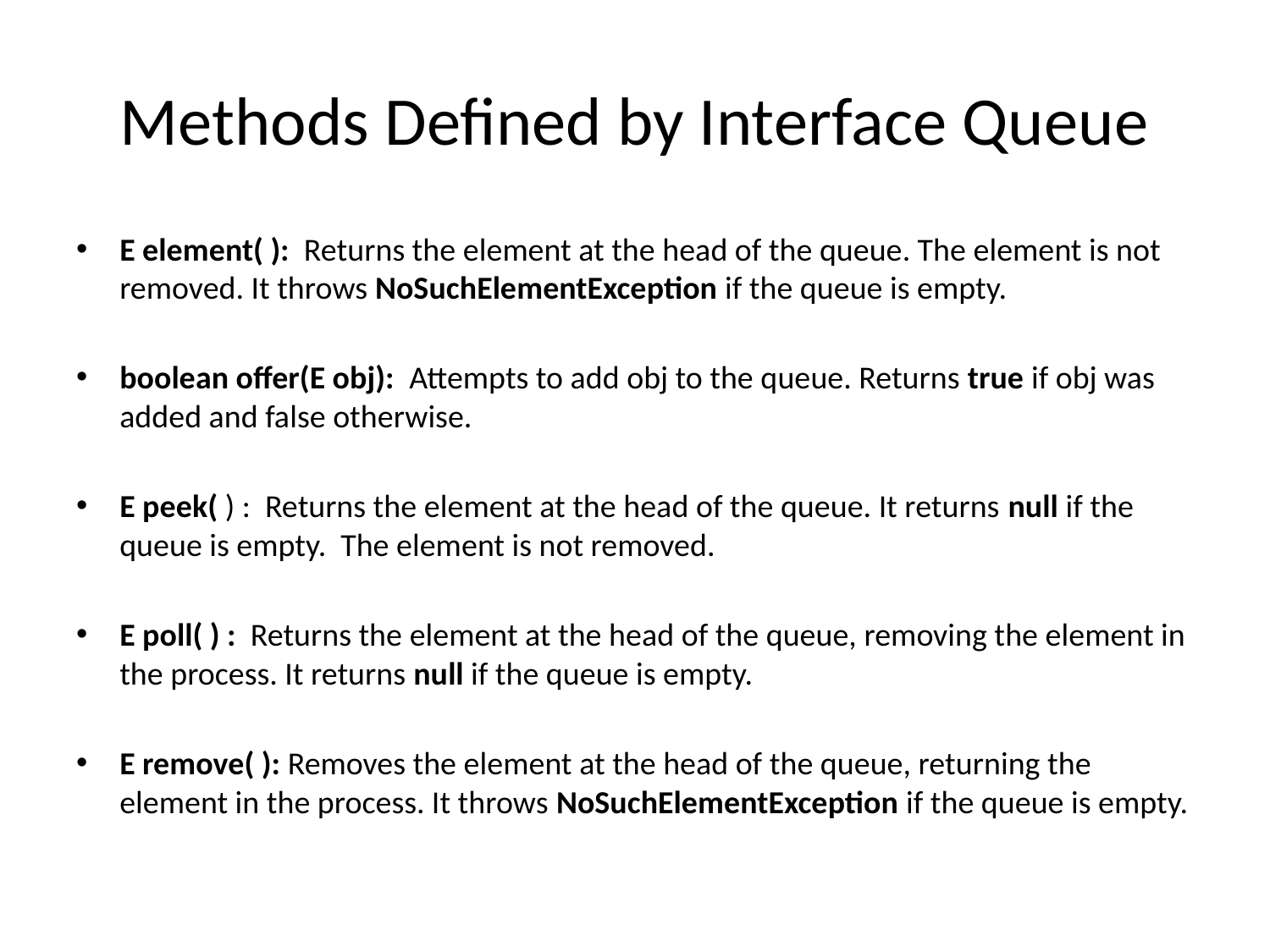

# Methods Defined by Interface Queue
E element( ):  Returns the element at the head of the queue. The element is not removed. It throws NoSuchElementException if the queue is empty.

boolean offer(E obj):  Attempts to add obj to the queue. Returns true if obj was added and false otherwise.

E peek( ) :  Returns the element at the head of the queue. It returns null if the queue is empty.  The element is not removed.

E poll( ) :  Returns the element at the head of the queue, removing the element in the process. It returns null if the queue is empty.

E remove( ): Removes the element at the head of the queue, returning the element in the process. It throws NoSuchElementException if the queue is empty.